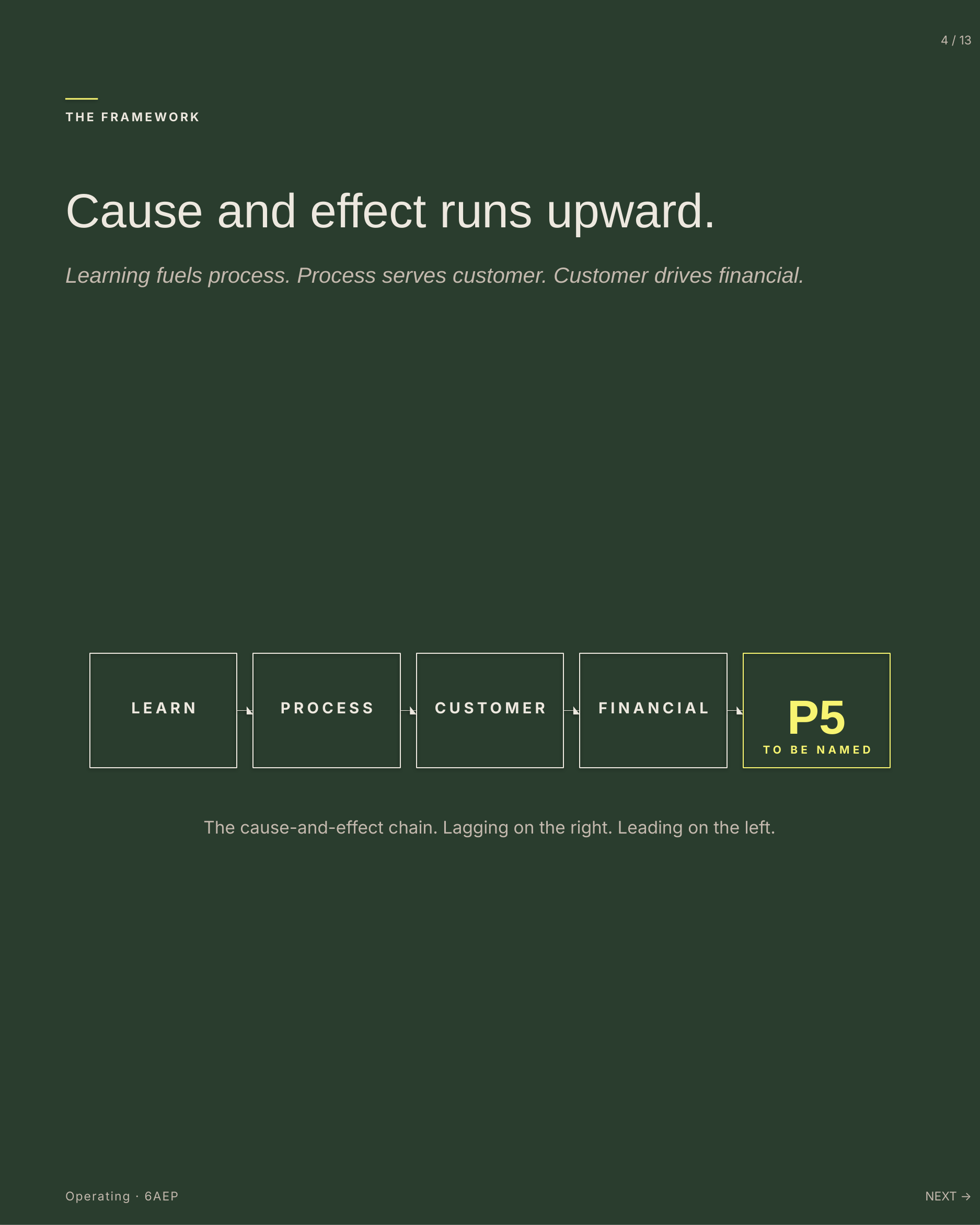

4 / 13

THE FRAMEWORK
Cause and effect runs upward.
Learning fuels process. Process serves customer. Customer drives financial.

P5
LEARN
PROCESS
CUSTOMER
FINANCIAL

TO BE NAMED
The cause-and-effect chain. Lagging on the right. Leading on the left.
Operating · 6AEP
NEXT →